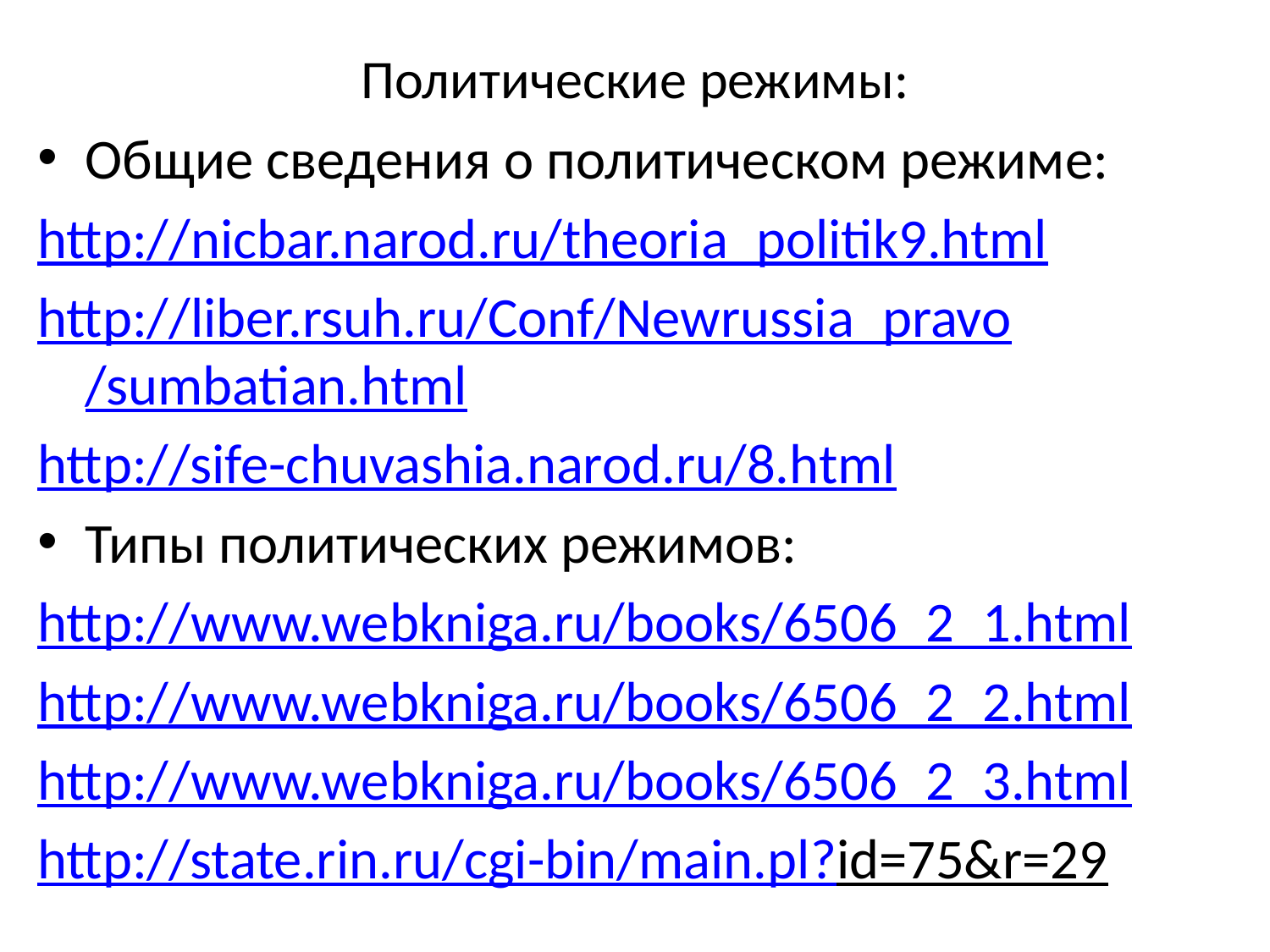

# Политические режимы:
Общие сведения о политическом режиме:
http://nicbar.narod.ru/theoria_politik9.html
http://liber.rsuh.ru/Conf/Newrussia_pravo/sumbatian.html
http://sife-chuvashia.narod.ru/8.html
Типы политических режимов:
http://www.webkniga.ru/books/6506_2_1.html
http://www.webkniga.ru/books/6506_2_2.html
http://www.webkniga.ru/books/6506_2_3.html
http://state.rin.ru/cgi-bin/main.pl?id=75&r=29